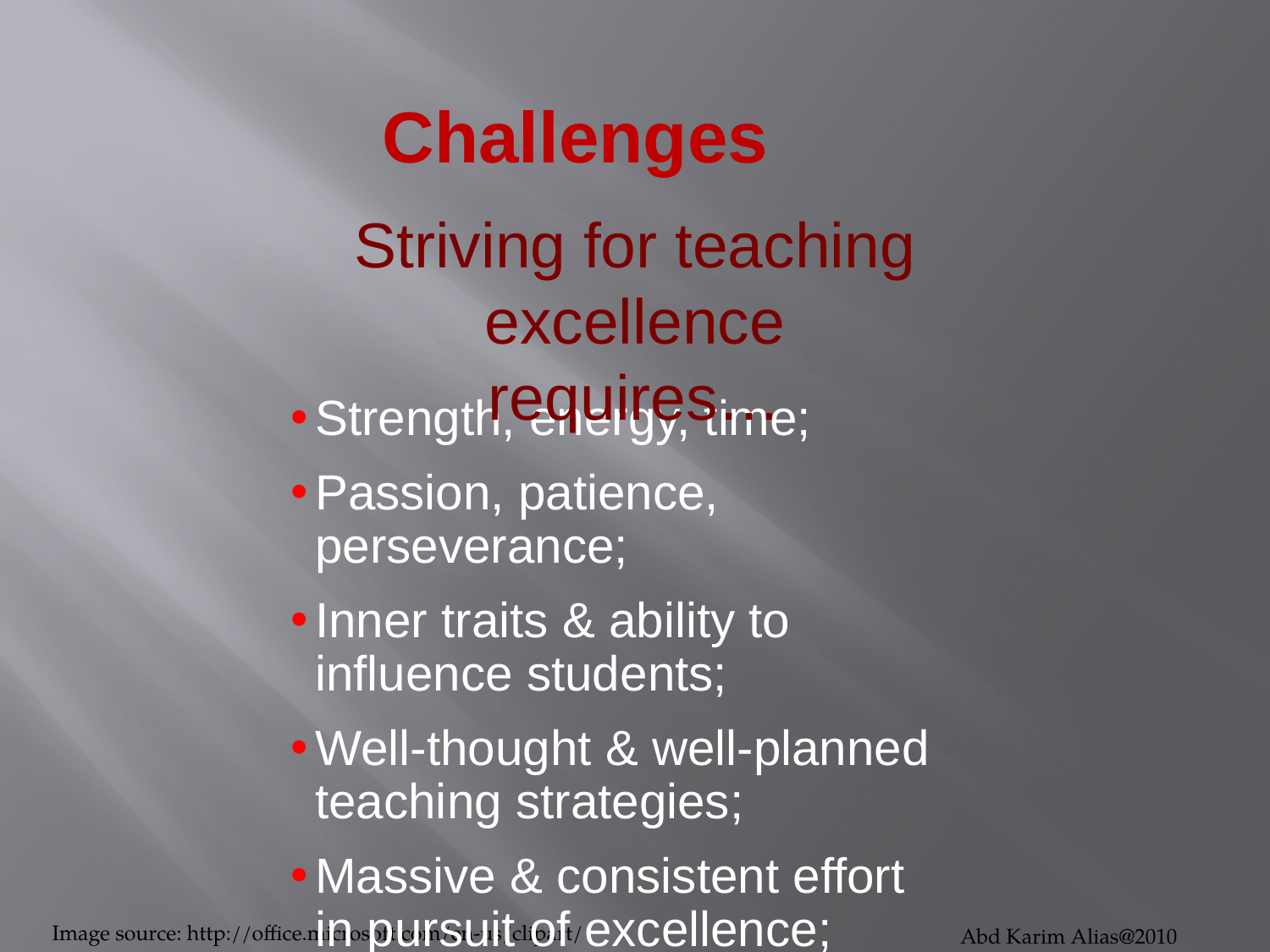

# Challenges
Striving for teaching excellence requires…
Strength, energy, time;
Passion, patience, perseverance;
Inner traits & ability to influence students;
Well-thought & well-planned teaching strategies;
Massive & consistent effort in pursuit of excellence;
Abd Karim Alias@2010
Image source: http://office.microsoft.com/en-us/clipart/